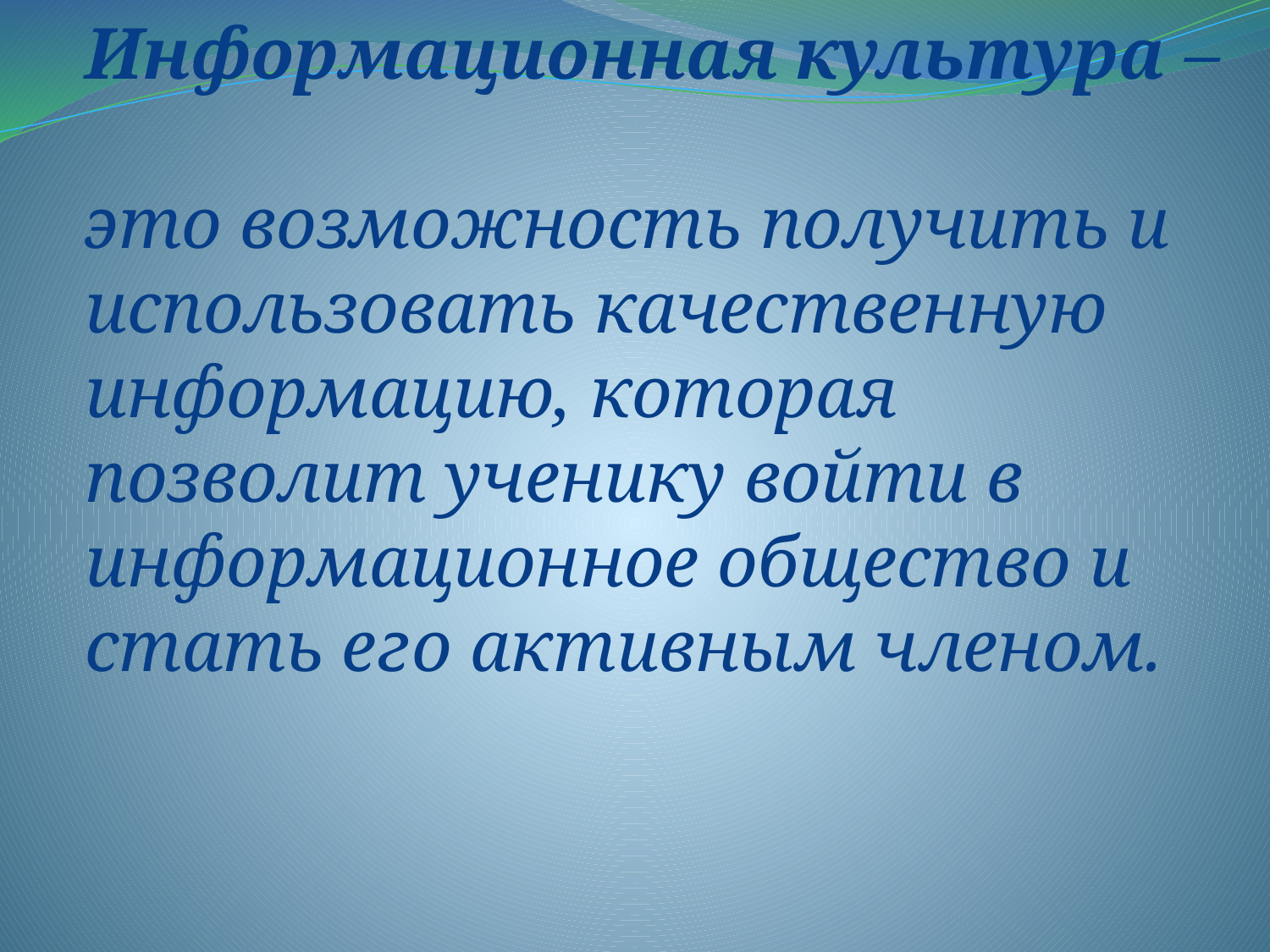

# Информационная культура – это возможность получить и использовать качественную информацию, которая позволит ученику войти в информационное общество и стать его активным членом.